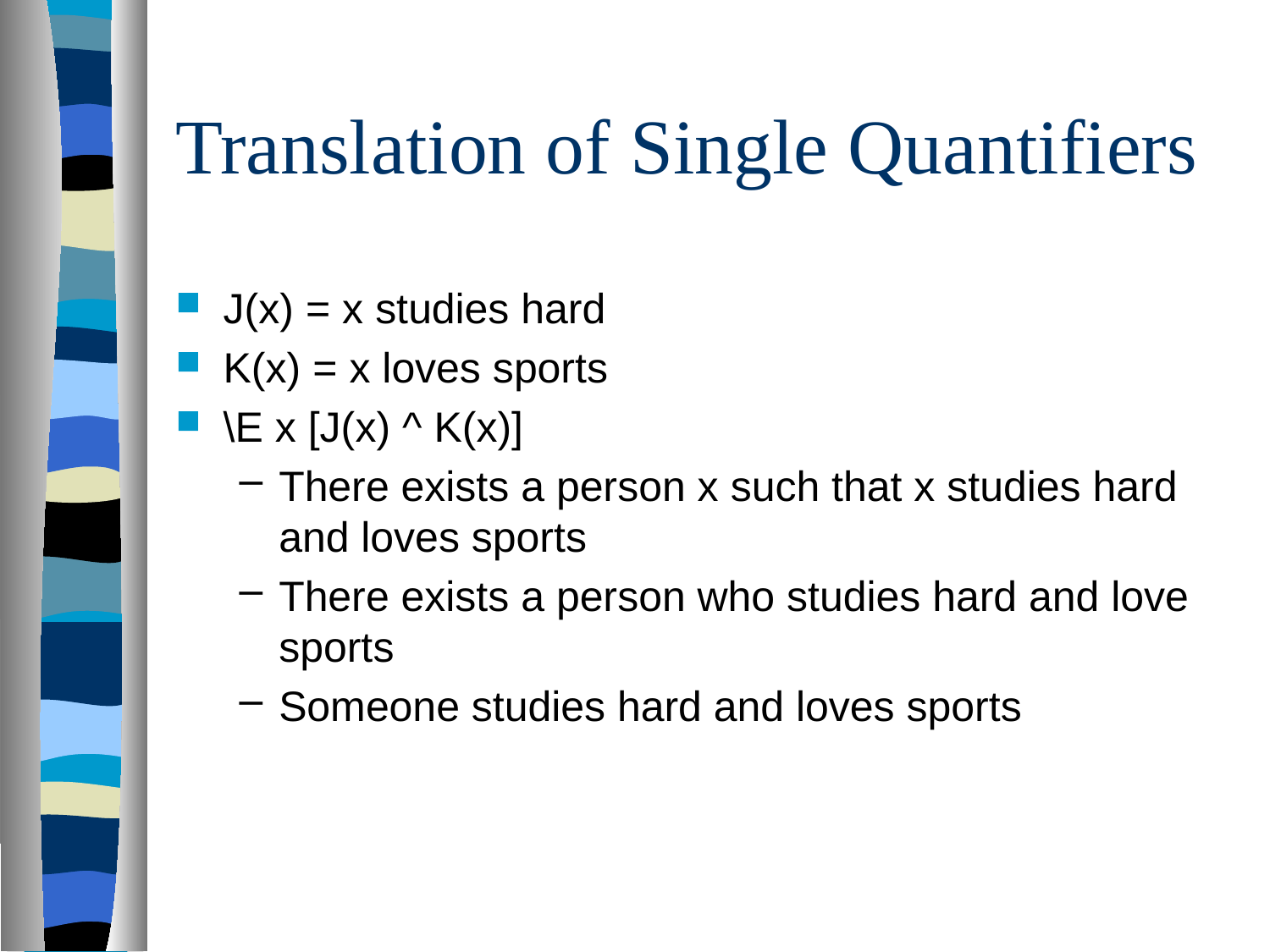

# Translation of Single Quantifiers
J(x) = x studies hard
K(x) = x loves sports
\E x [J(x) ^ K(x)]
There exists a person x such that x studies hard and loves sports
There exists a person who studies hard and love sports
Someone studies hard and loves sports